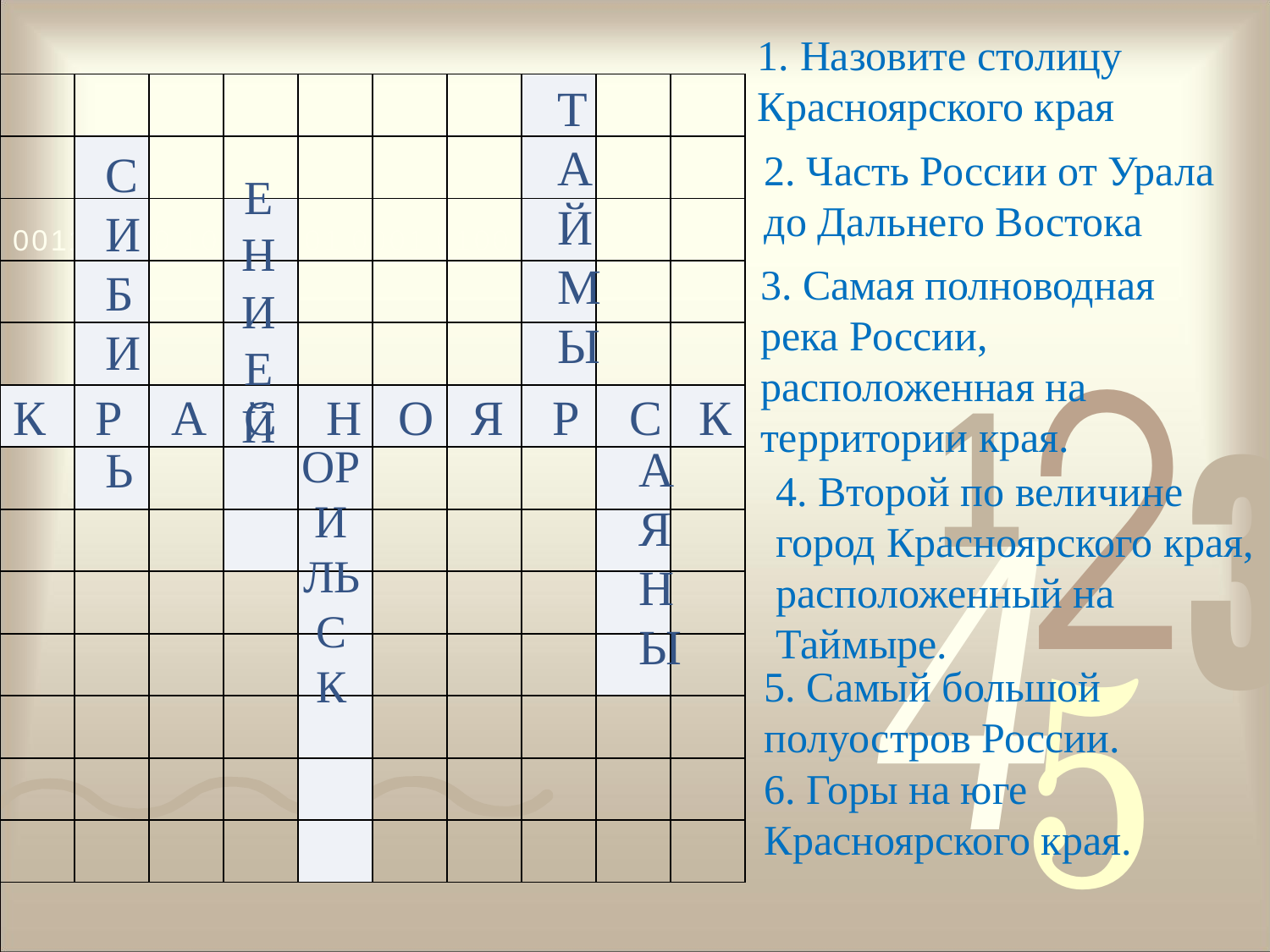

1. Назовите столицу Красноярского края.
|  |  |  |  |  |  |  |  |  |  |
| --- | --- | --- | --- | --- | --- | --- | --- | --- | --- |
|  |  |  |  |  |  |  |  |  |  |
|  |  |  |  |  |  |  |  |  |  |
|  |  |  |  |  |  |  |  |  |  |
|  |  |  |  |  |  |  |  |  |  |
|  |  |  |  |  |  |  |  |  |  |
|  |  |  |  |  |  |  |  |  |  |
|  |  |  |  |  |  |  |  |  |  |
|  |  |  |  |  |  |  |  |  |  |
|  |  |  |  |  |  |  |  |  |  |
|  |  |  |  |  |  |  |  |  |  |
|  |  |  |  |  |  |  |  |  |  |
|  |  |  |  |  |  |  |  |  |  |
2. Часть России от Урала до Дальнего Востока.
ЕНИ ЕЙ
ТАЙМЫ
3. Самая полноводная река России, расположенная на территории края.
СИБИ

Ь
 К    Р    А   С    Н   О   Я    Р    С   К
ОРИЛЬСК
4. Второй по величине город Красноярского края, расположенный на Таймыре.
АЯНЫ
5. Самый большой полуостров России.
6. Горы на юге Красноярского края.